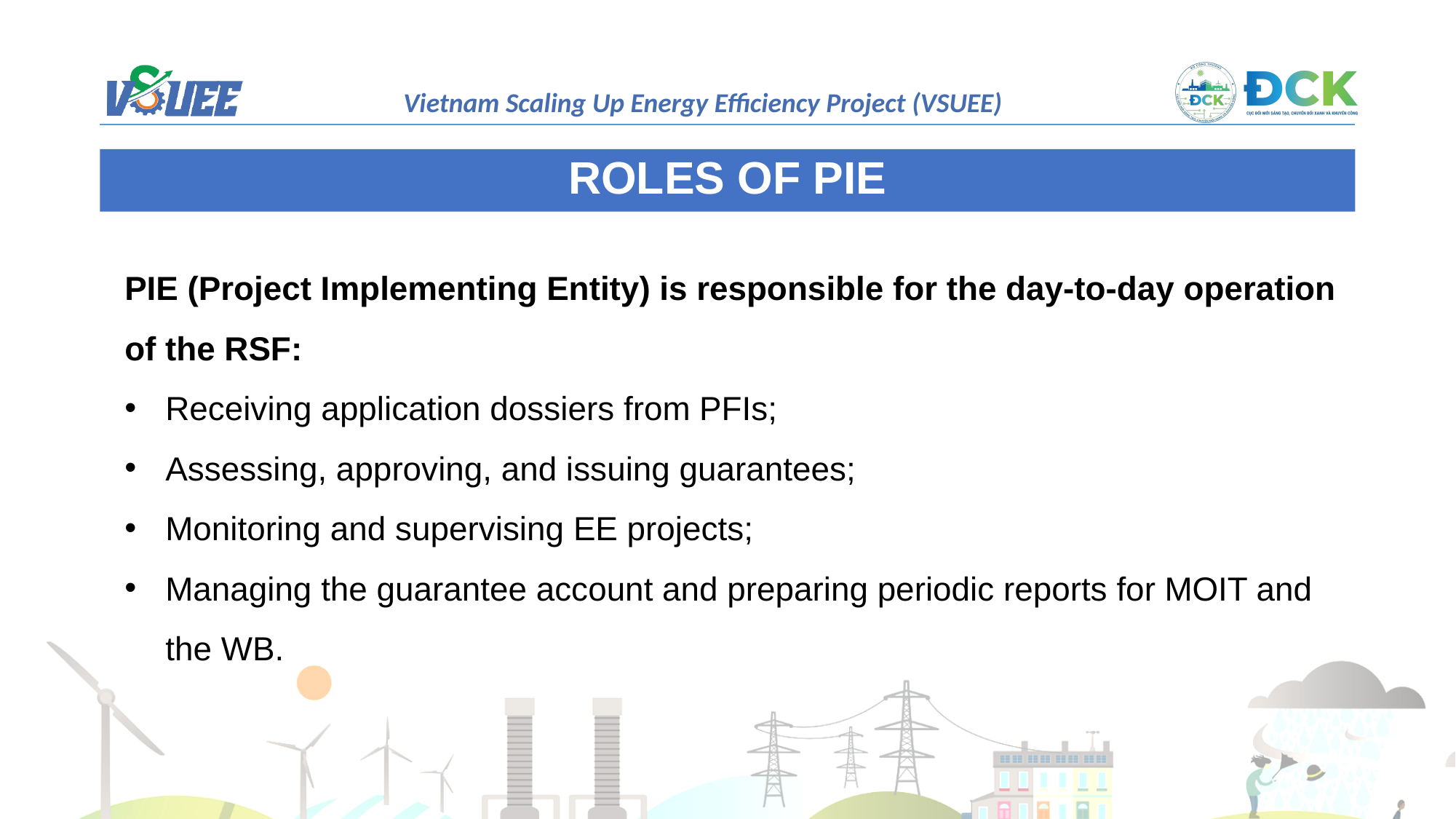

ROLES OF PIE
PIE (Project Implementing Entity) is responsible for the day-to-day operation of the RSF:
Receiving application dossiers from PFIs;
Assessing, approving, and issuing guarantees;
Monitoring and supervising EE projects;
Managing the guarantee account and preparing periodic reports for MOIT and the WB.